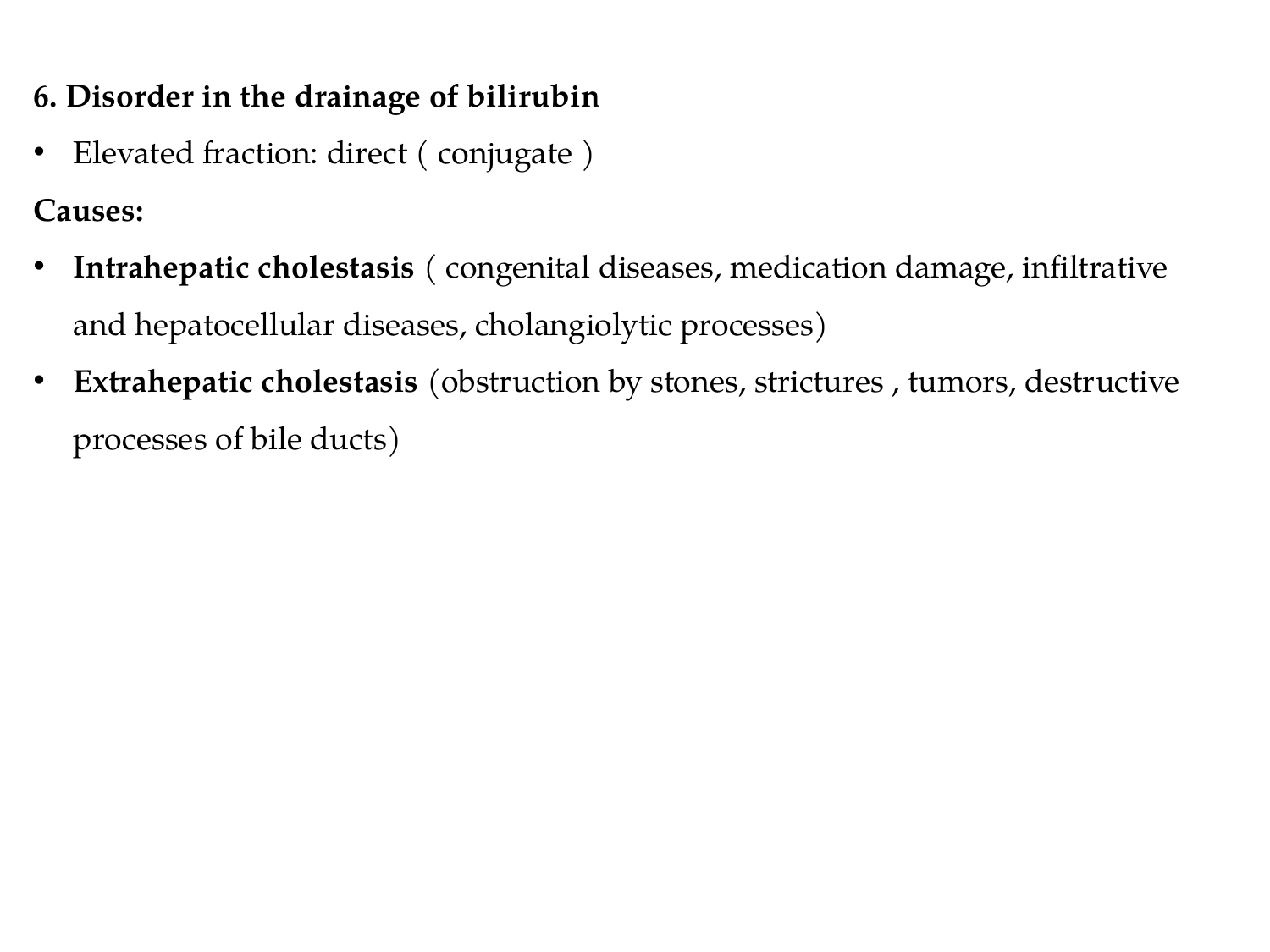

6. Disorder in the drainage of bilirubin
Elevated fraction: direct ( conjugate )
Causes:
Intrahepatic cholestasis ( congenital diseases, medication damage, infiltrative and hepatocellular diseases, cholangiolytic processes)
Extrahepatic cholestasis (obstruction by stones, strictures , tumors, destructive processes of bile ducts)